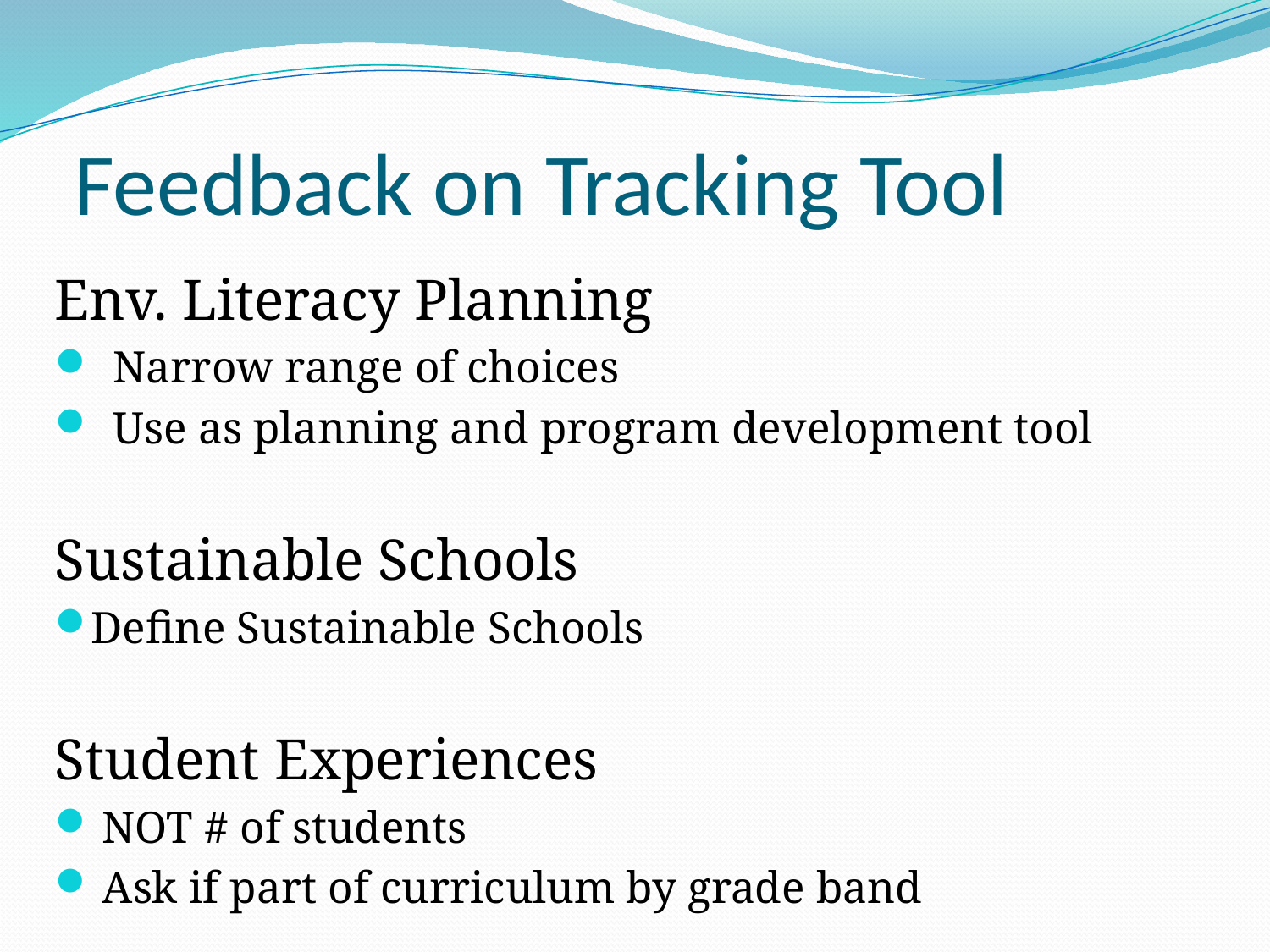

# Feedback on Tracking Tool
Env. Literacy Planning
  Narrow range of choices
  Use as planning and program development tool

Sustainable Schools
Define Sustainable Schools

Student Experiences
 NOT # of students
 Ask if part of curriculum by grade band